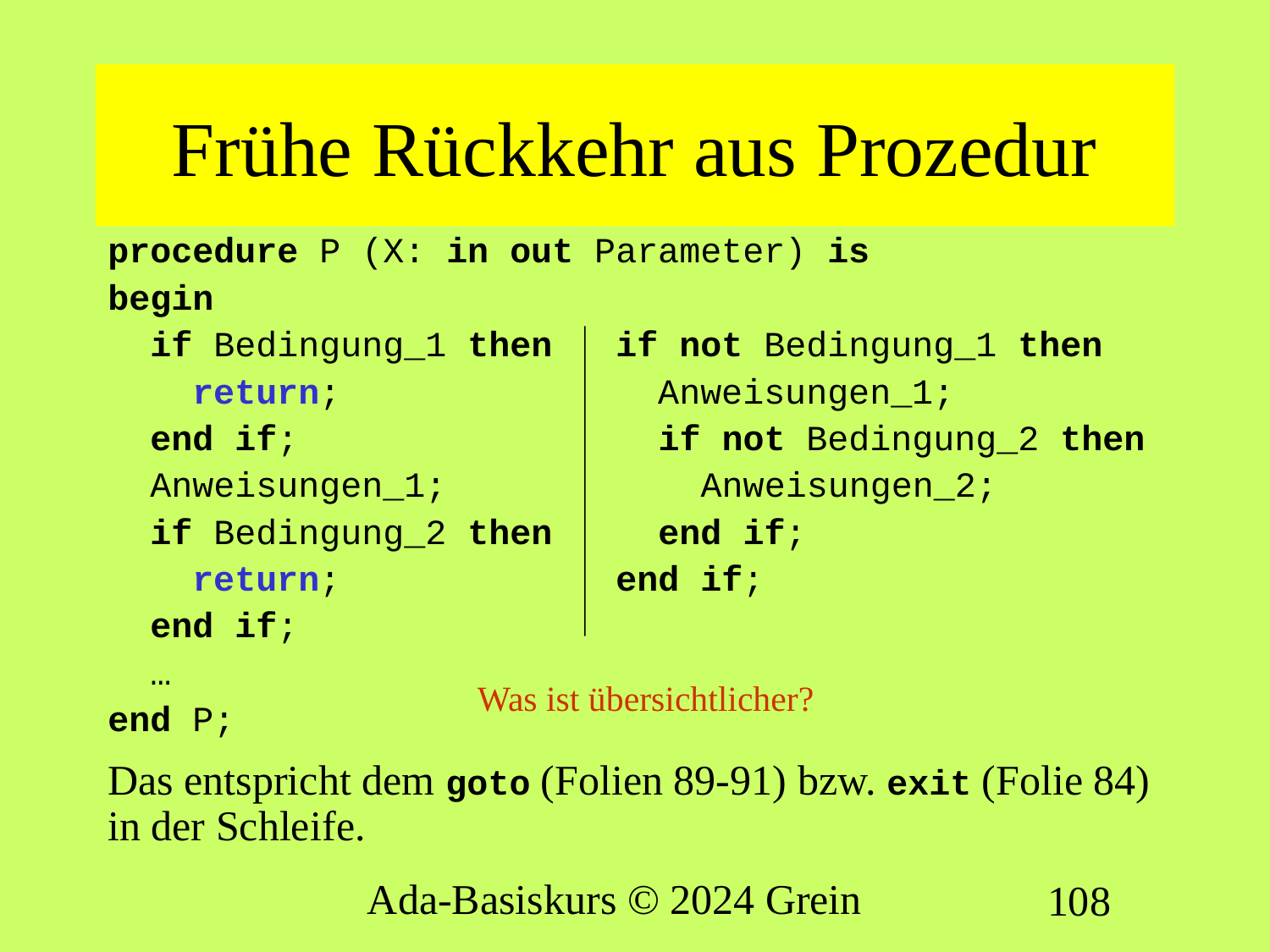

# Frühe Rückkehr aus Prozedur
procedure P (X: in out Parameter) is
begin
  if Bedingung_1 then   if not Bedingung_1 then
    return;               Anweisungen_1;
  end if;                 if not Bedingung_2 then
  Anweisungen_1;            Anweisungen_2;
  if Bedingung_2 then     end if;
    return;             end if;
  end if;
  …
end P;

Das entspricht dem goto (Folien 89-91) bzw. exit (Folie 84) in der Schleife.
Was ist übersichtlicher?
Ada-Basiskurs © 2024 Grein
108